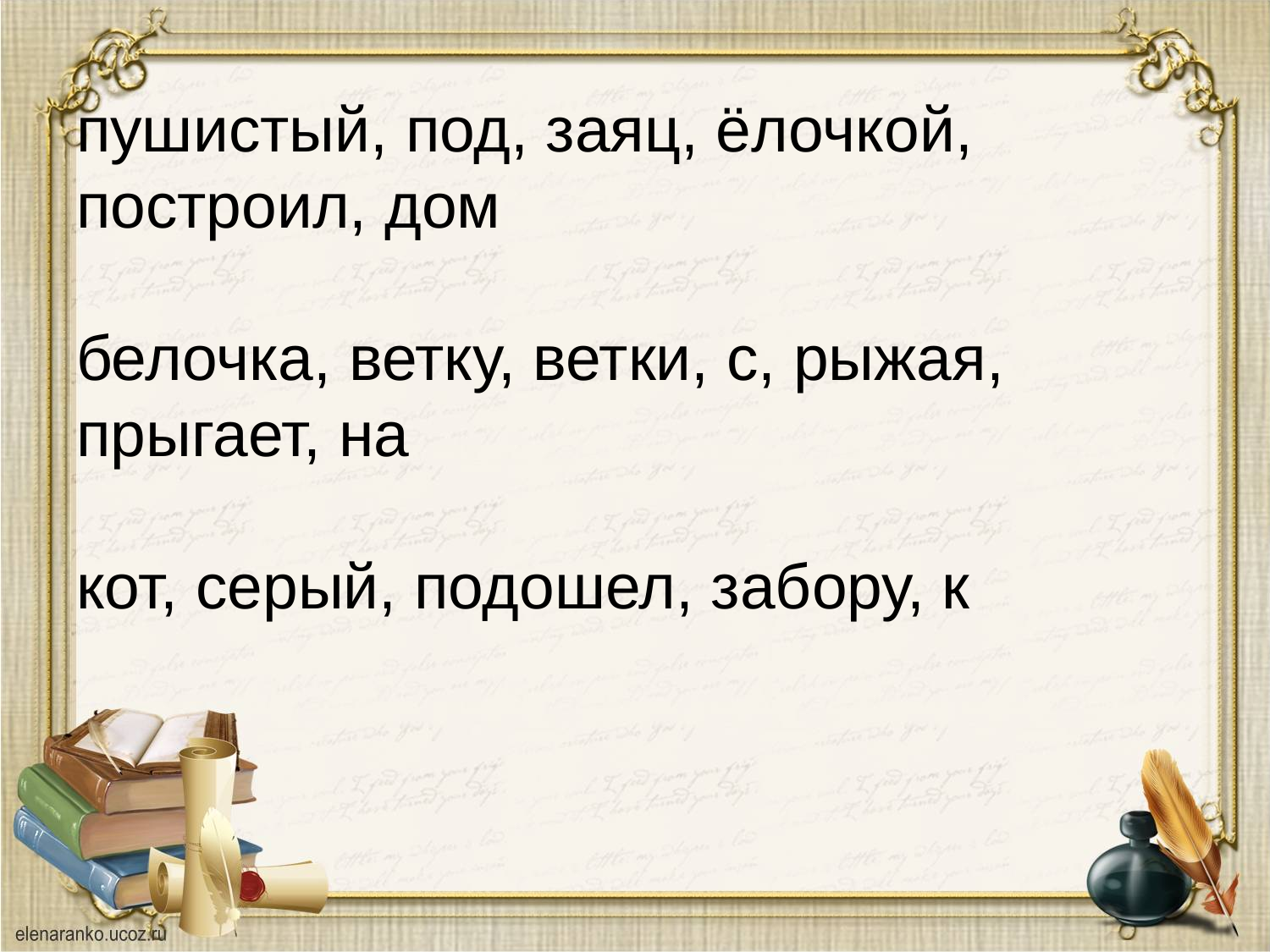

# пушистый, под, заяц, ёлочкой, построил, дом белочка, ветку, ветки, с, рыжая, прыгает, на кот, серый, подошел, забору, к